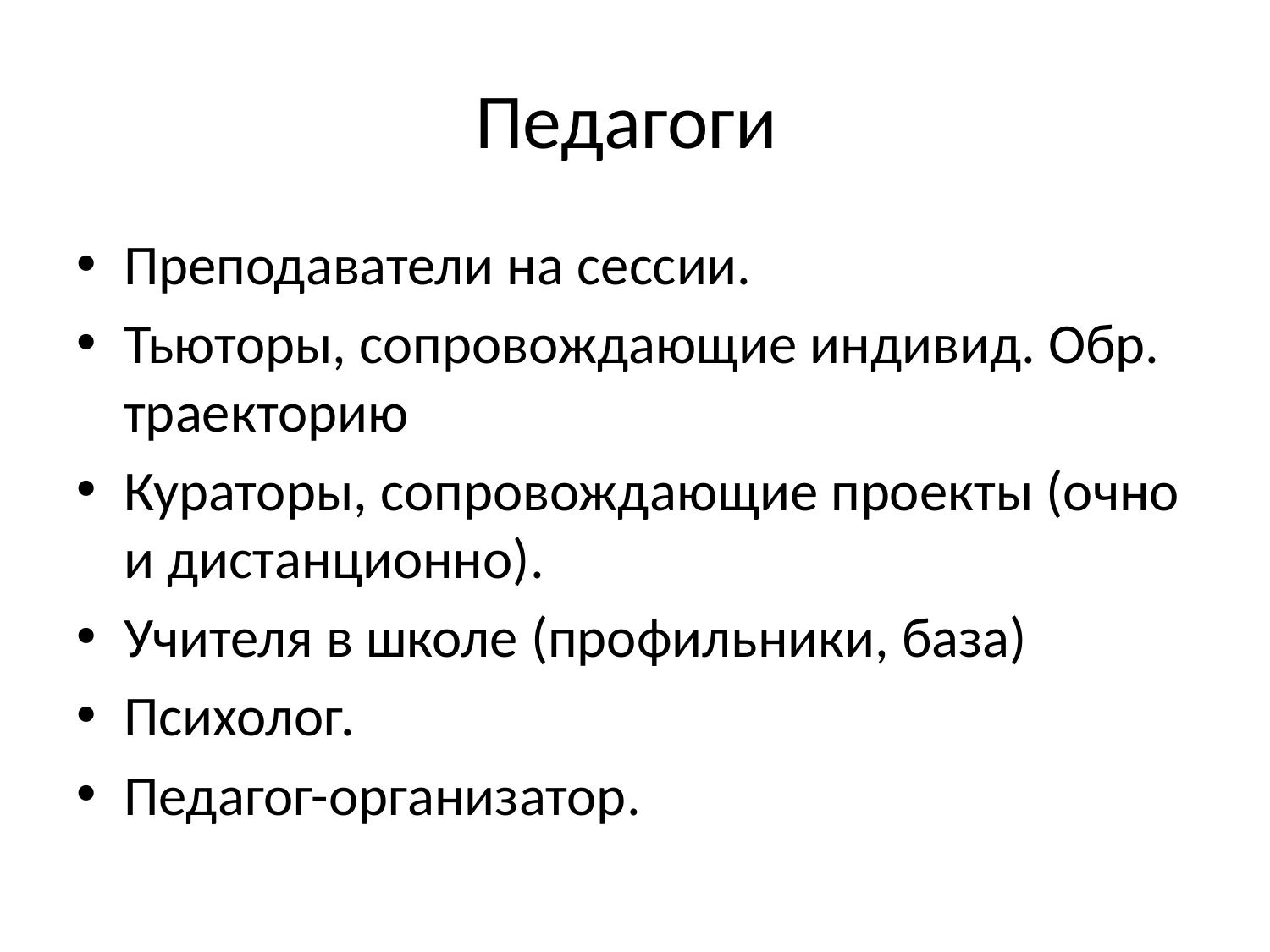

# Педагоги
Преподаватели на сессии.
Тьюторы, сопровождающие индивид. Обр. траекторию
Кураторы, сопровождающие проекты (очно и дистанционно).
Учителя в школе (профильники, база)
Психолог.
Педагог-организатор.